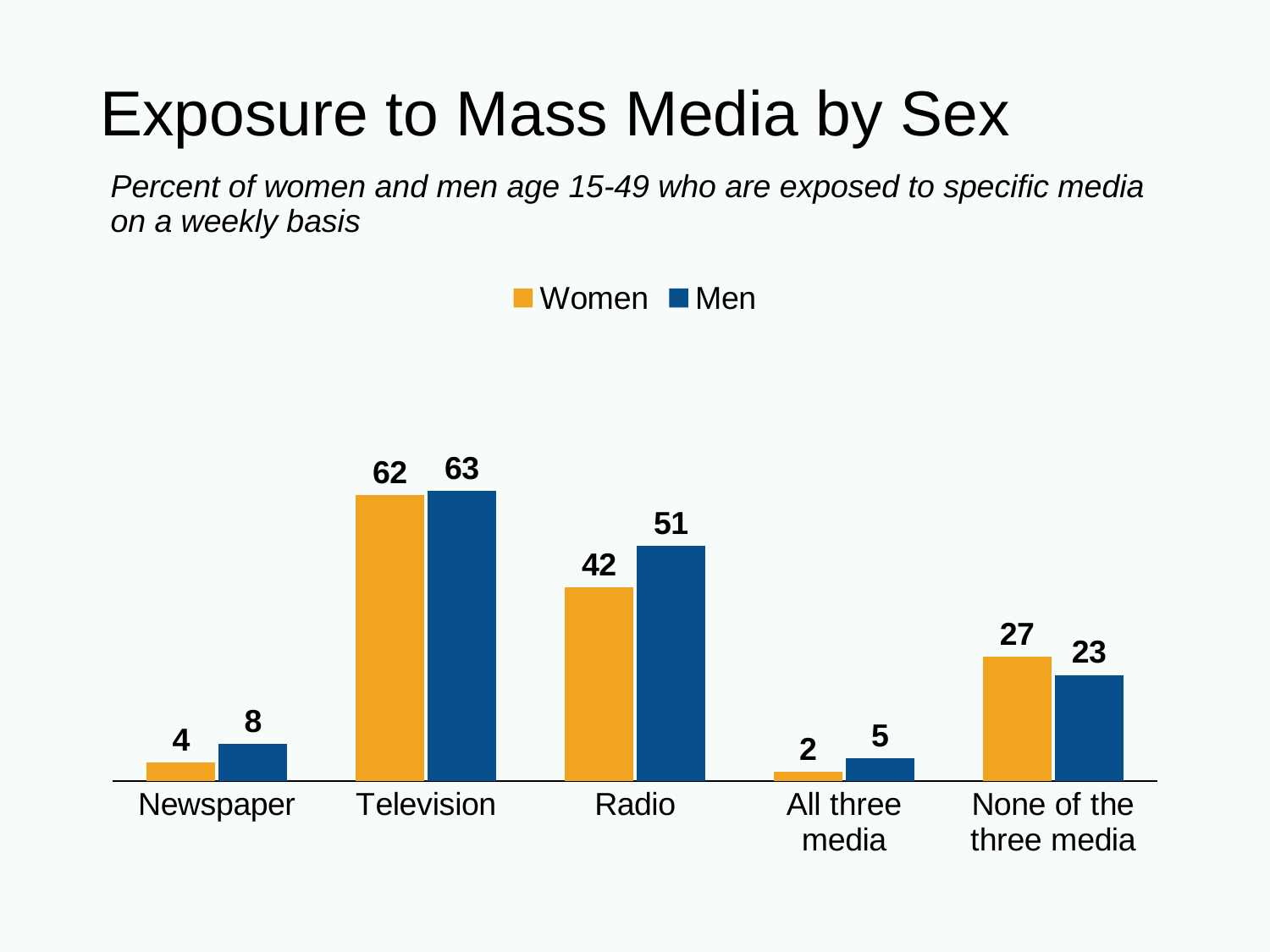

# Exposure to Mass Media by Sex
Percent of women and men age 15-49 who are exposed to specific media on a weekly basis

### Chart

| Category | Women | Men |
|---|---|---|
| Newspaper | 4.0 | 8.0 |
| Television | 62.0 | 63.0 |
| Radio | 42.0 | 51.0 |
| All three media | 2.0 | 5.0 |
| None of the three media | 27.0 | 23.0 |